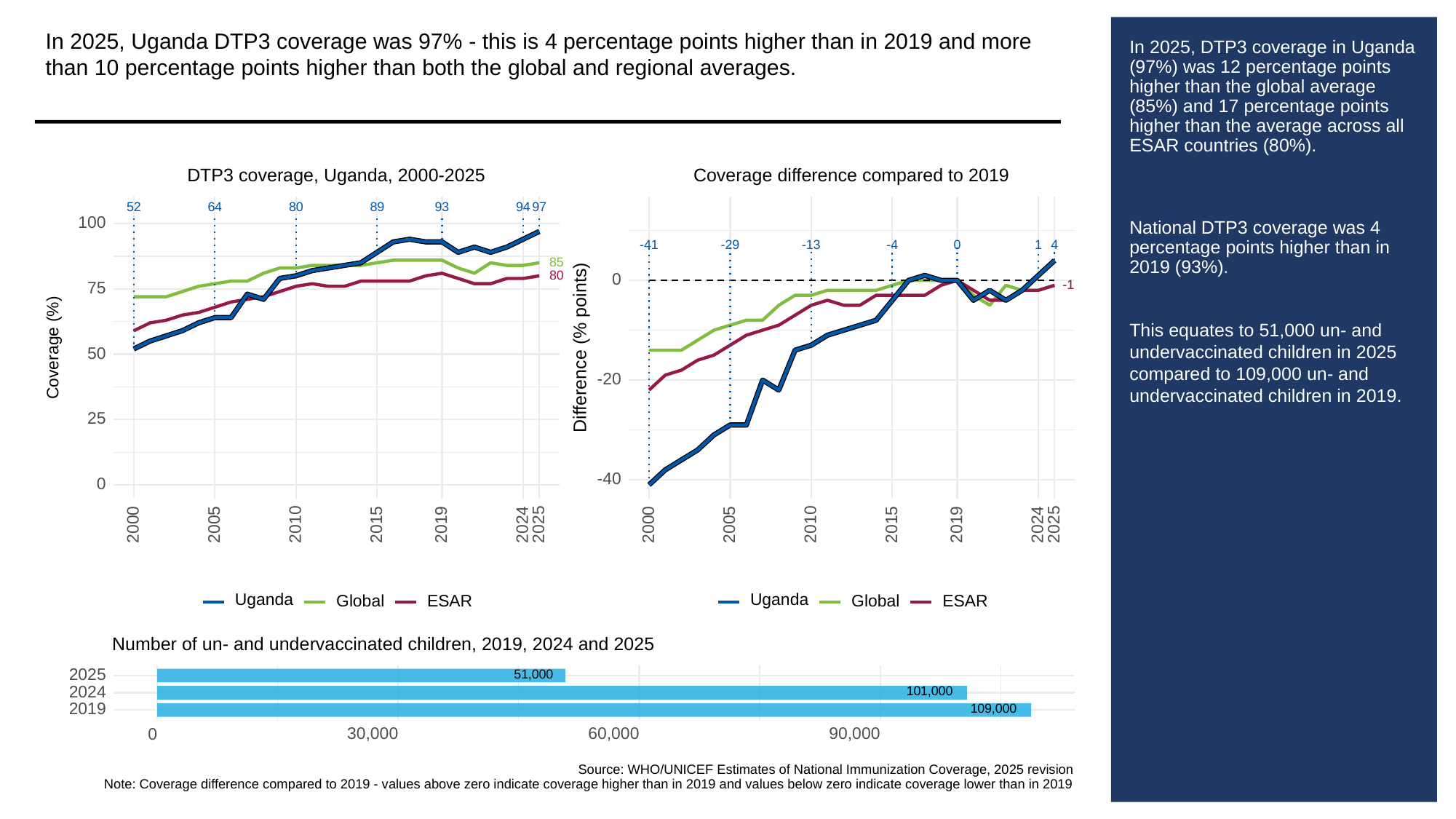

In 2025, Uganda DTP3 coverage was 97% - this is 4 percentage points higher than in 2019 and more than 10 percentage points higher than both the global and regional averages.
# In 2025, DTP3 coverage in Uganda (97%) was 12 percentage points higher than the global average (85%) and 17 percentage points higher than the average across all ESAR countries (80%).

National DTP3 coverage was 4 percentage points higher than in 2019 (93%).

This equates to 51,000 un- and undervaccinated children in 2025 compared to 109,000 un- and undervaccinated children in 2019.

Coverage difference compared to 2019
DTP3 coverage, Uganda, 2000-2025

93
52
64
80
89
94
97
100

-13
-29
0
-41
1
-4
4

85

80

0

-1
-1
75

Difference (% points)
Coverage (%)
50

-20

25

-40
0

2000
2005
2010
2015
2019
2024
2025
2000
2005
2010
2015
2019
2024
2025
Uganda
Uganda
Global
ESAR
Global
ESAR

Number of un- and undervaccinated children, 2019, 2024 and 2025

51,000
2025

101,000
2024

109,000
2019

30,000
60,000
90,000
0
Source: WHO/UNICEF Estimates of National Immunization Coverage, 2025 revision
Note: Coverage difference compared to 2019 - values above zero indicate coverage higher than in 2019 and values below zero indicate coverage lower than in 2019